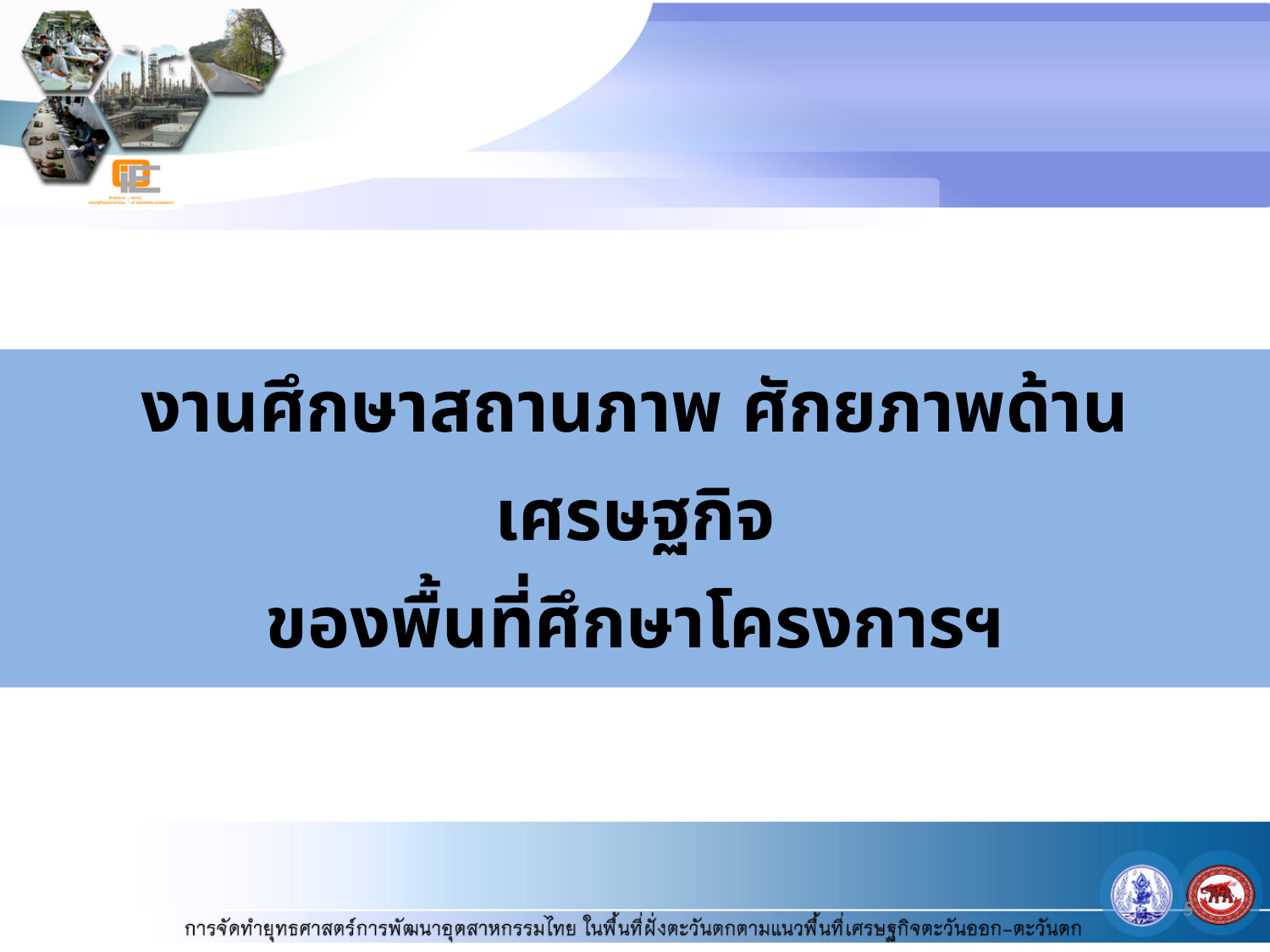

งานศึกษาสถานภาพ ศักยภาพด้านเศรษฐกิจ
ของพื้นที่ศึกษาโครงการฯ
5